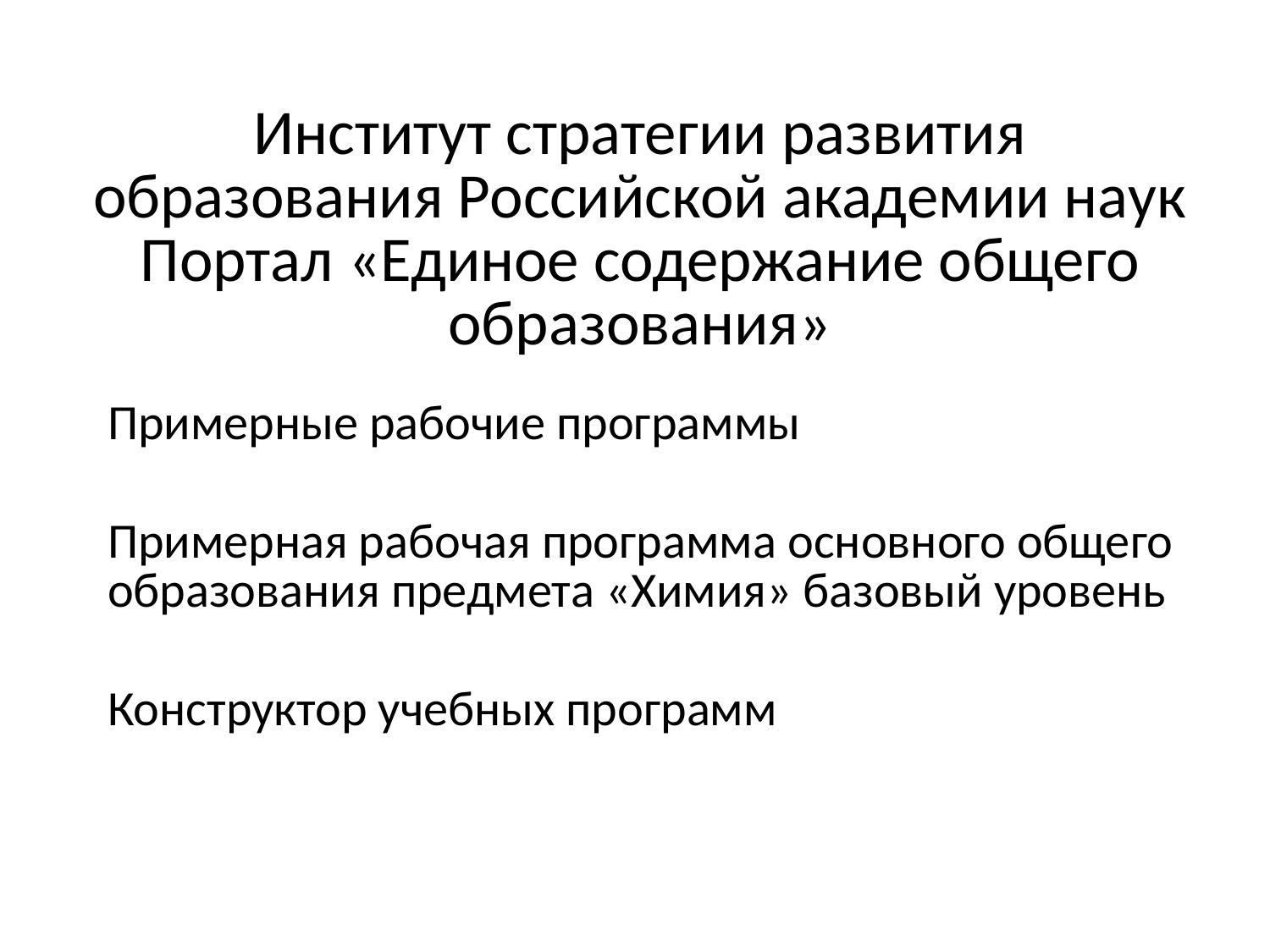

# Институт стратегии развития образования Российской академии наук Портал «Единое содержание общего образования»
Примерные рабочие программы

Примерная рабочая программа основного общего образования предмета «Химия» базовый уровень

Конструктор учебных программ